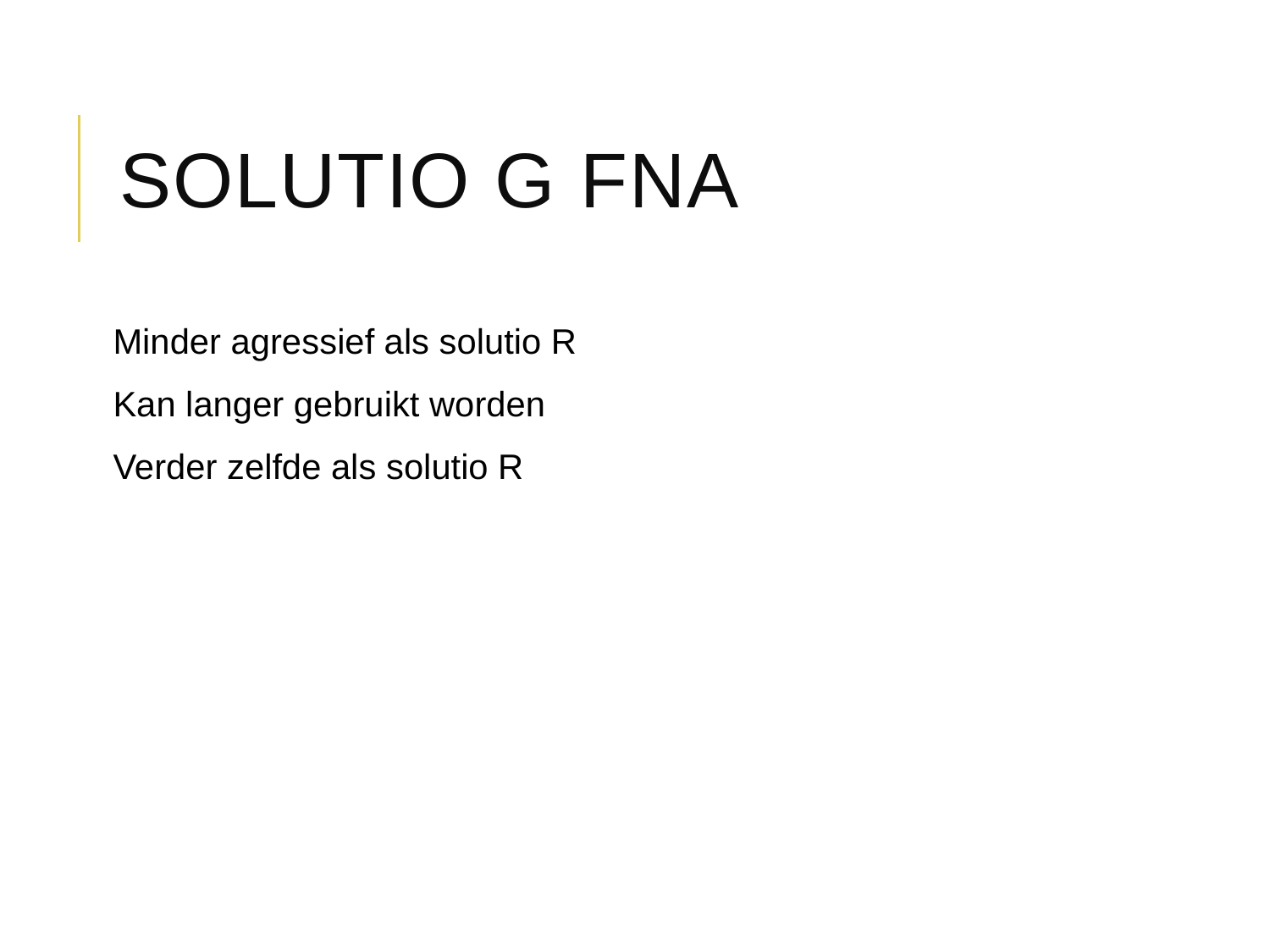

# Solutio G FNA
Minder agressief als solutio R
Kan langer gebruikt worden
Verder zelfde als solutio R